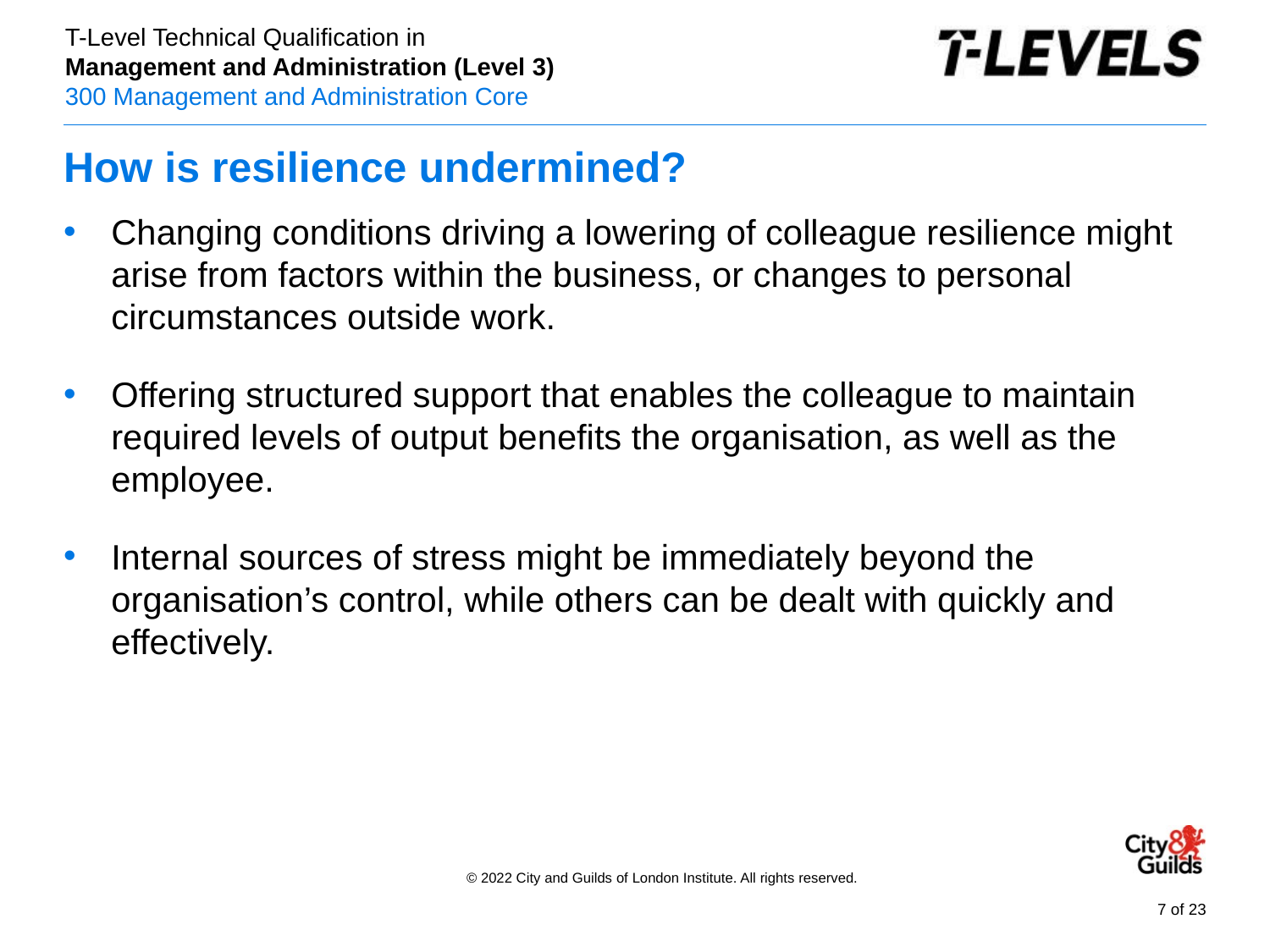

# How is resilience undermined?
Changing conditions driving a lowering of colleague resilience might arise from factors within the business, or changes to personal circumstances outside work.
Offering structured support that enables the colleague to maintain required levels of output benefits the organisation, as well as the employee.
Internal sources of stress might be immediately beyond the organisation’s control, while others can be dealt with quickly and effectively.